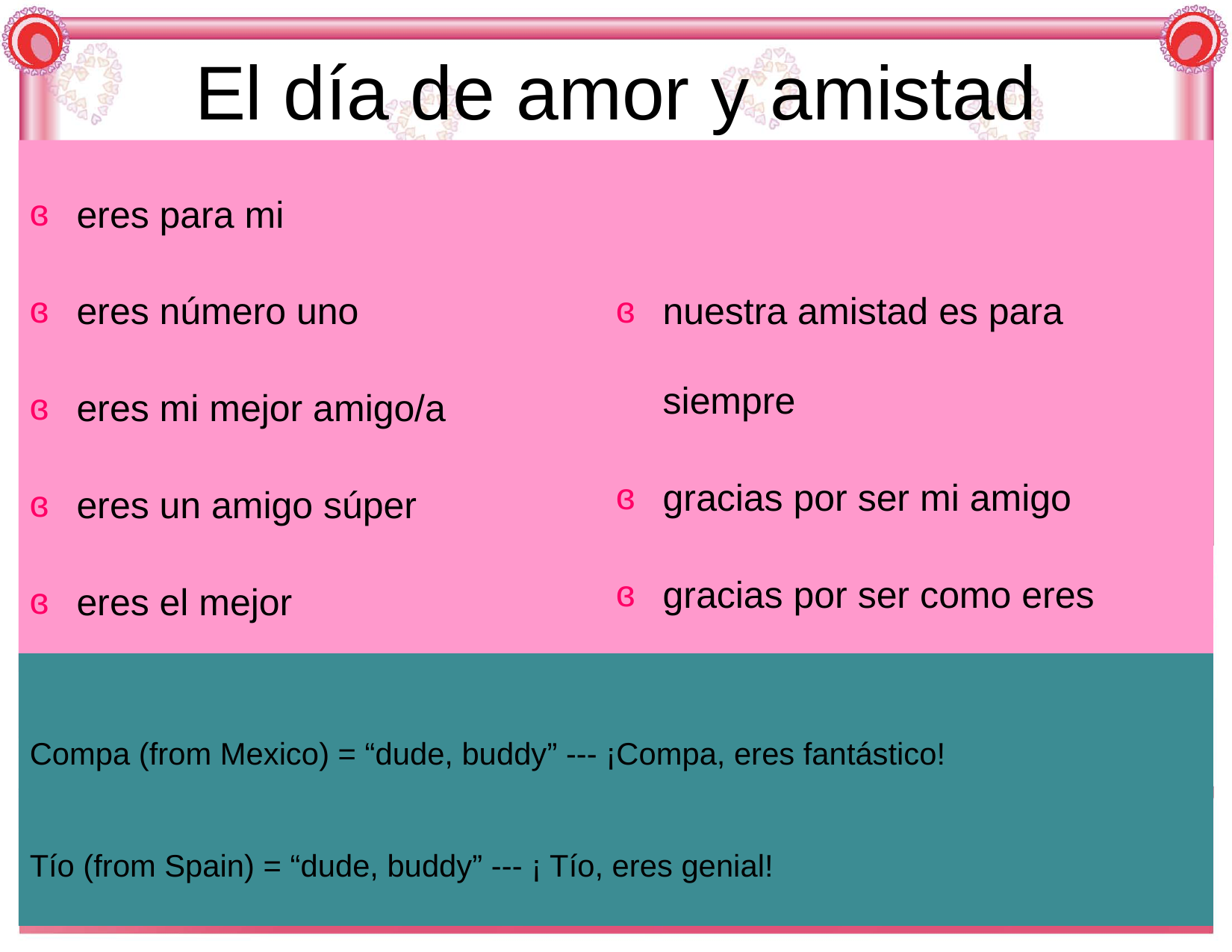

# El día de amor y amistad
eres para mi
eres número uno
eres mi mejor amigo/a
eres un amigo súper
eres el mejor

nuestra amistad es para siempre
gracias por ser mi amigo
gracias por ser como eres
tú eres fantabuloso

Compa (from Mexico) = “dude, buddy” --- ¡Compa, eres fantástico!

Tío (from Spain) = “dude, buddy” --- ¡ Tío, eres genial!